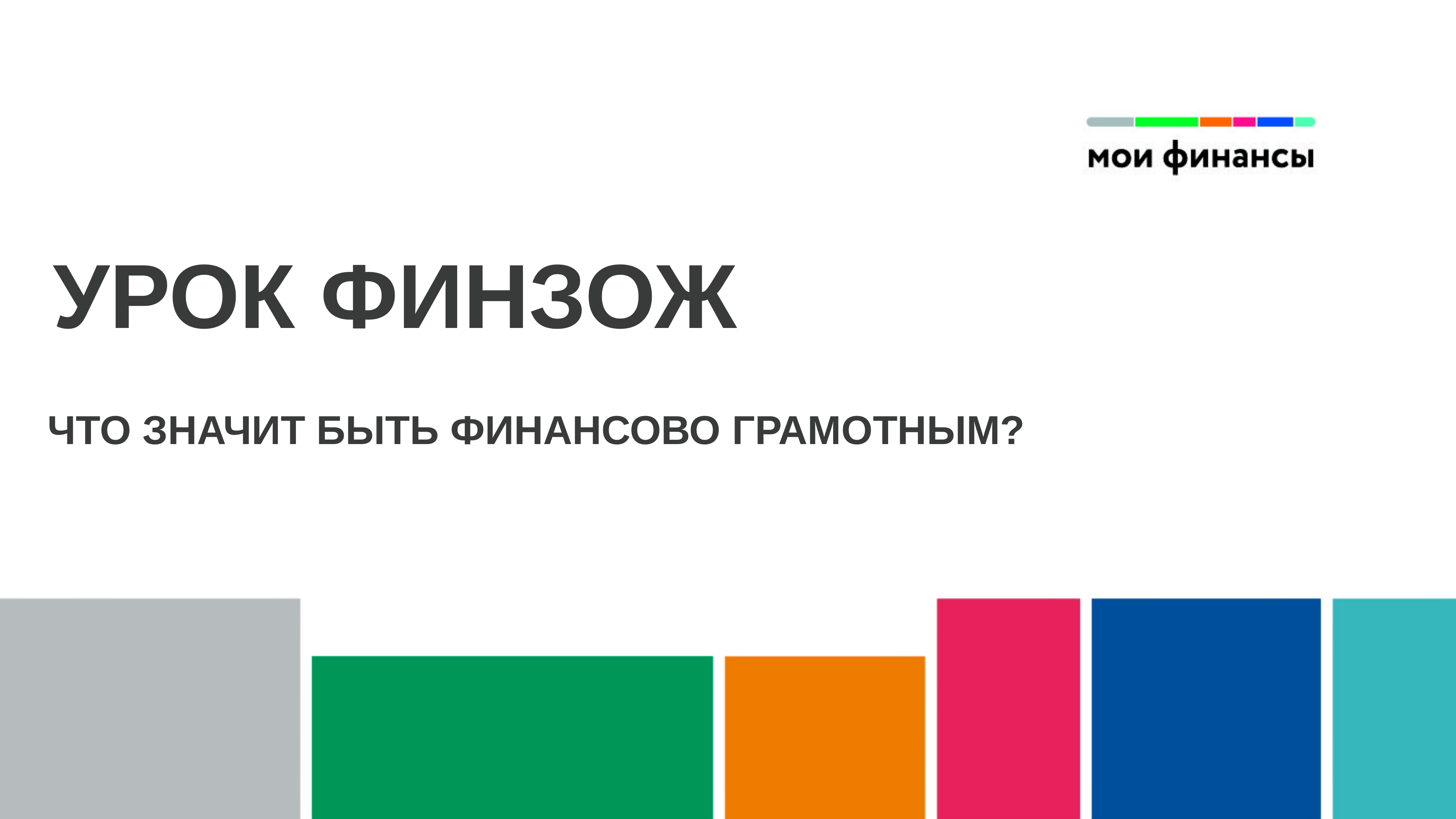

УРОК ФИНЗОЖ
ЧТО ЗНАЧИТ БЫТЬ ФИНАНСОВО ГРАМОТНЫМ?